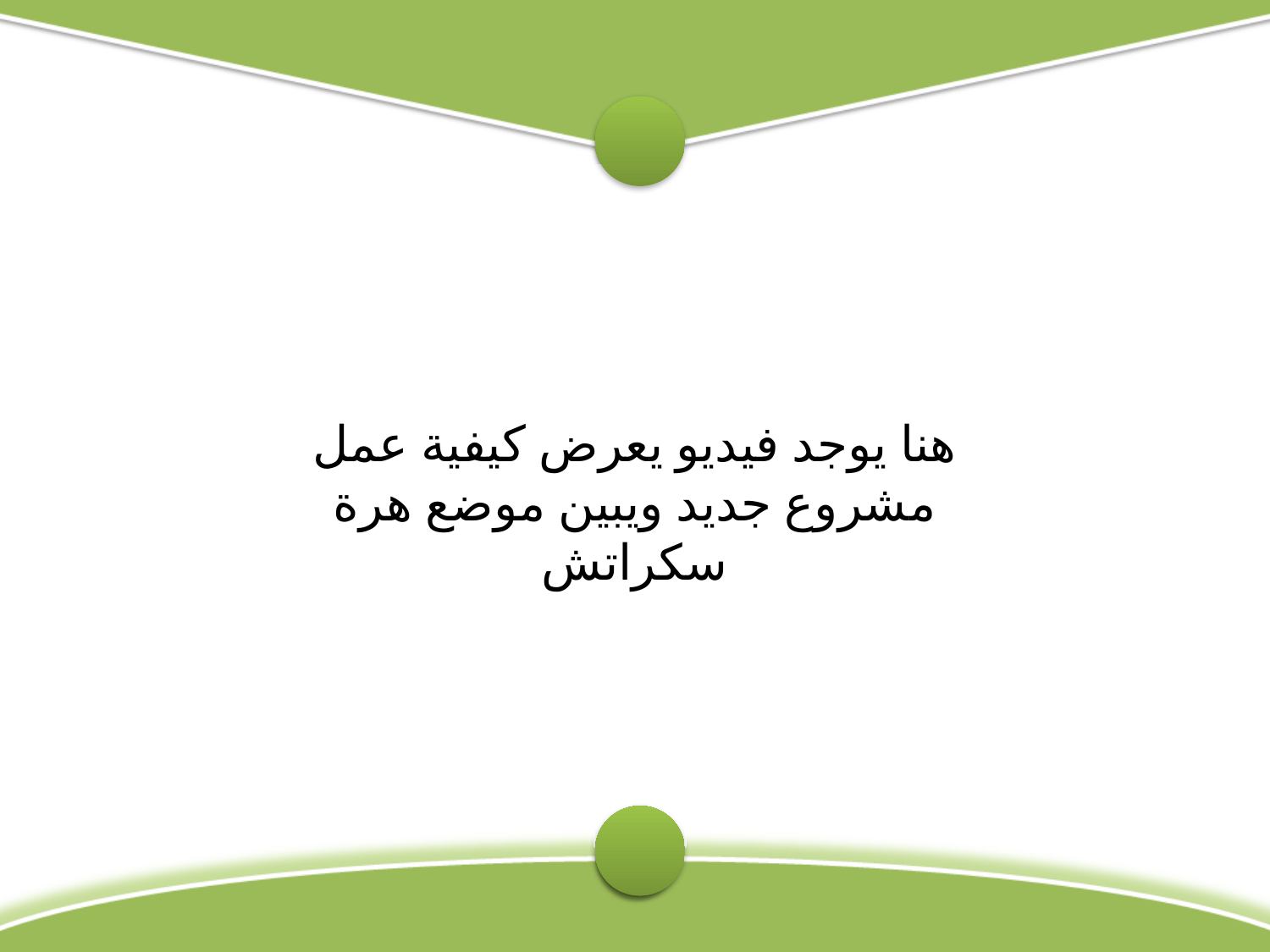

هنا يوجد فيديو يعرض كيفية عمل مشروع جديد ويبين موضع هرة سكراتش